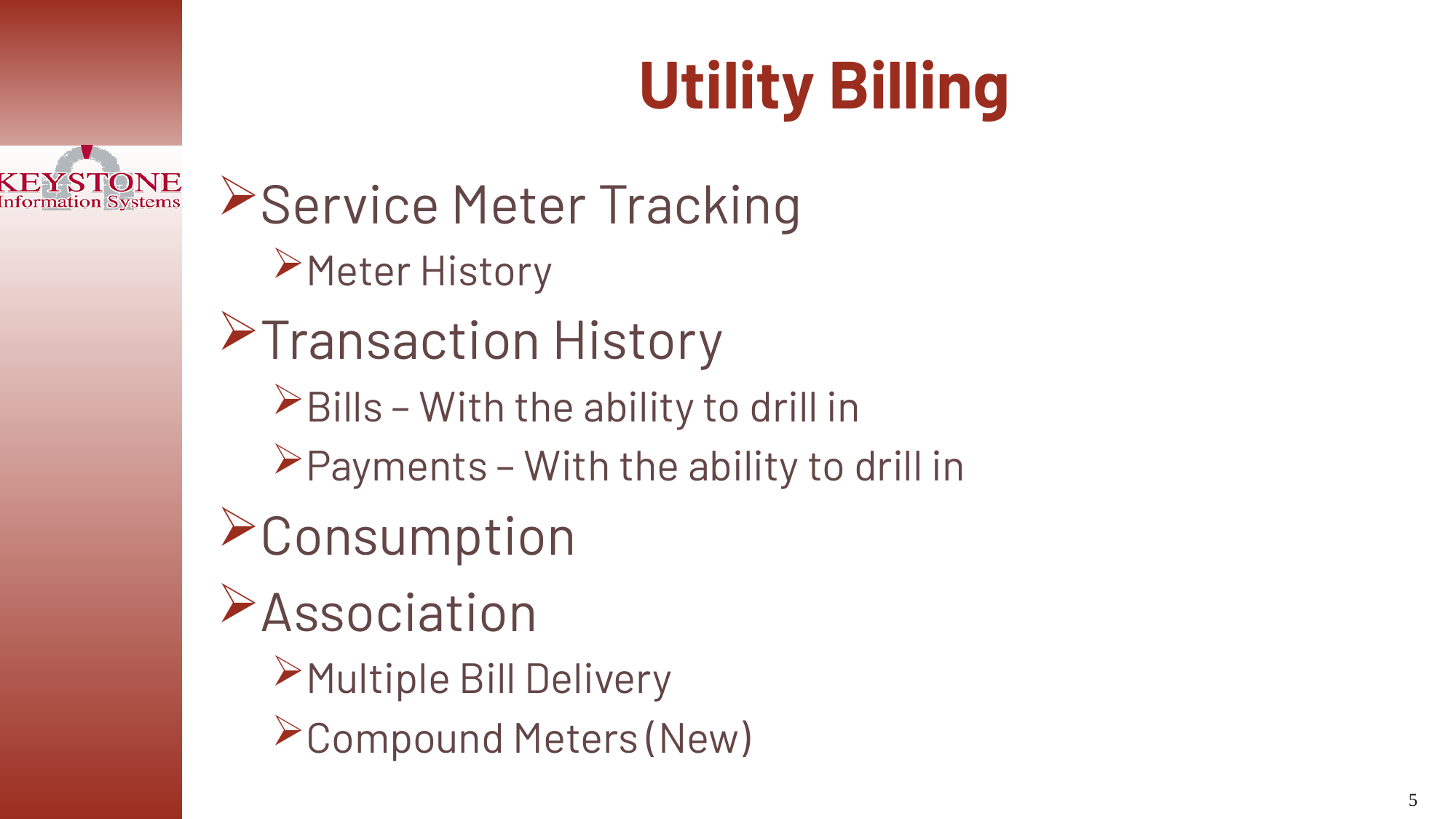

Utility Billing
Service Meter Tracking
Meter History
Transaction History
Bills – With the ability to drill in
Payments – With the ability to drill in
Consumption
Association
Multiple Bill Delivery
Compound Meters (New)

5